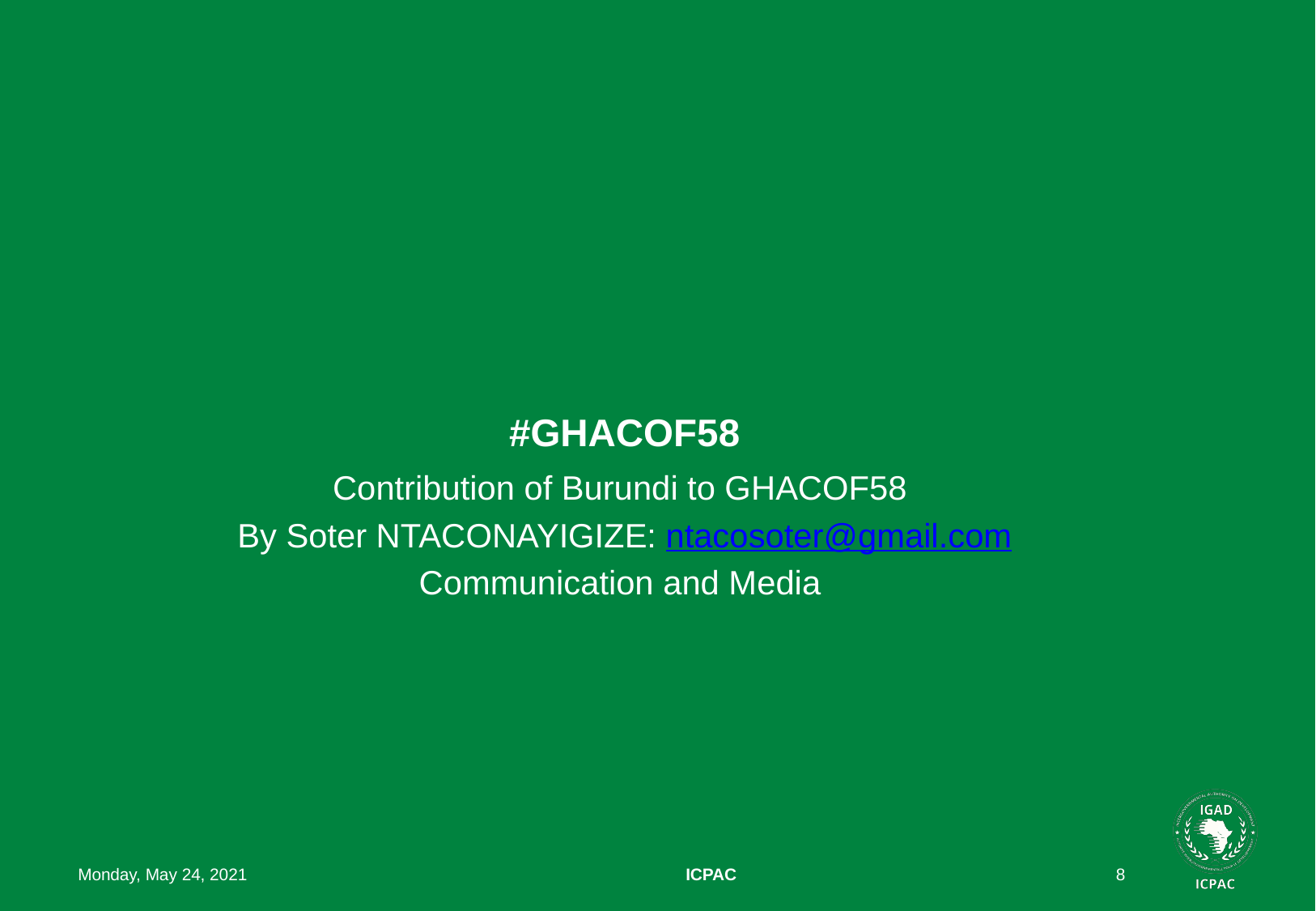

# #ghacof58
Contribution of Burundi to GHACOF58
By Soter NTACONAYIGIZE: ntacosoter@gmail.com
Communication and Media
Monday, May 24, 2021
ICPAC
8